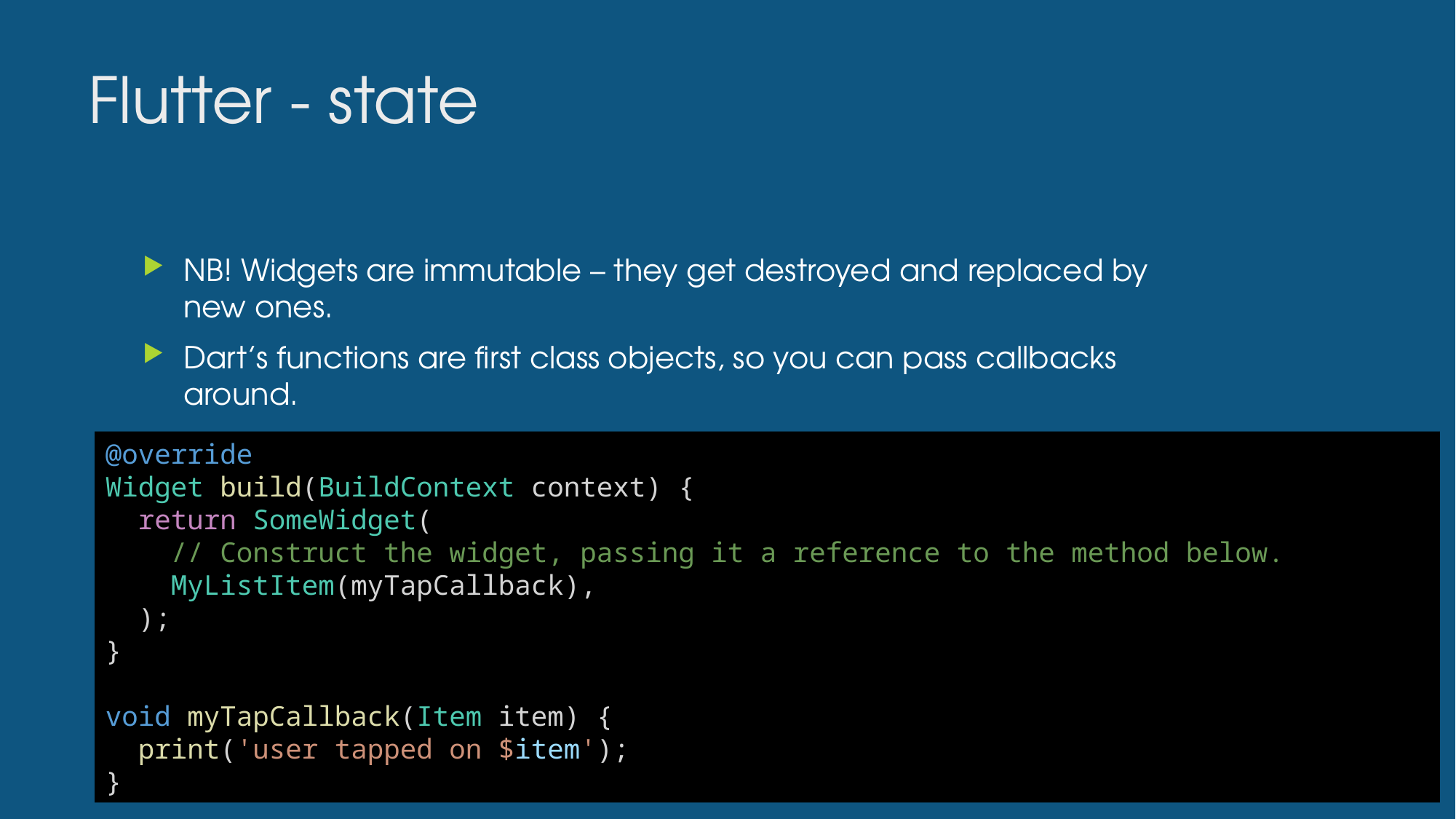

6
# Flutter - state
NB! Widgets are immutable – they get destroyed and replaced by new ones.
Dart’s functions are first class objects, so you can pass callbacks around.
@override
Widget build(BuildContext context) {
  return SomeWidget(
    // Construct the widget, passing it a reference to the method below.
    MyListItem(myTapCallback),
  );
}
void myTapCallback(Item item) {
  print('user tapped on $item');
}